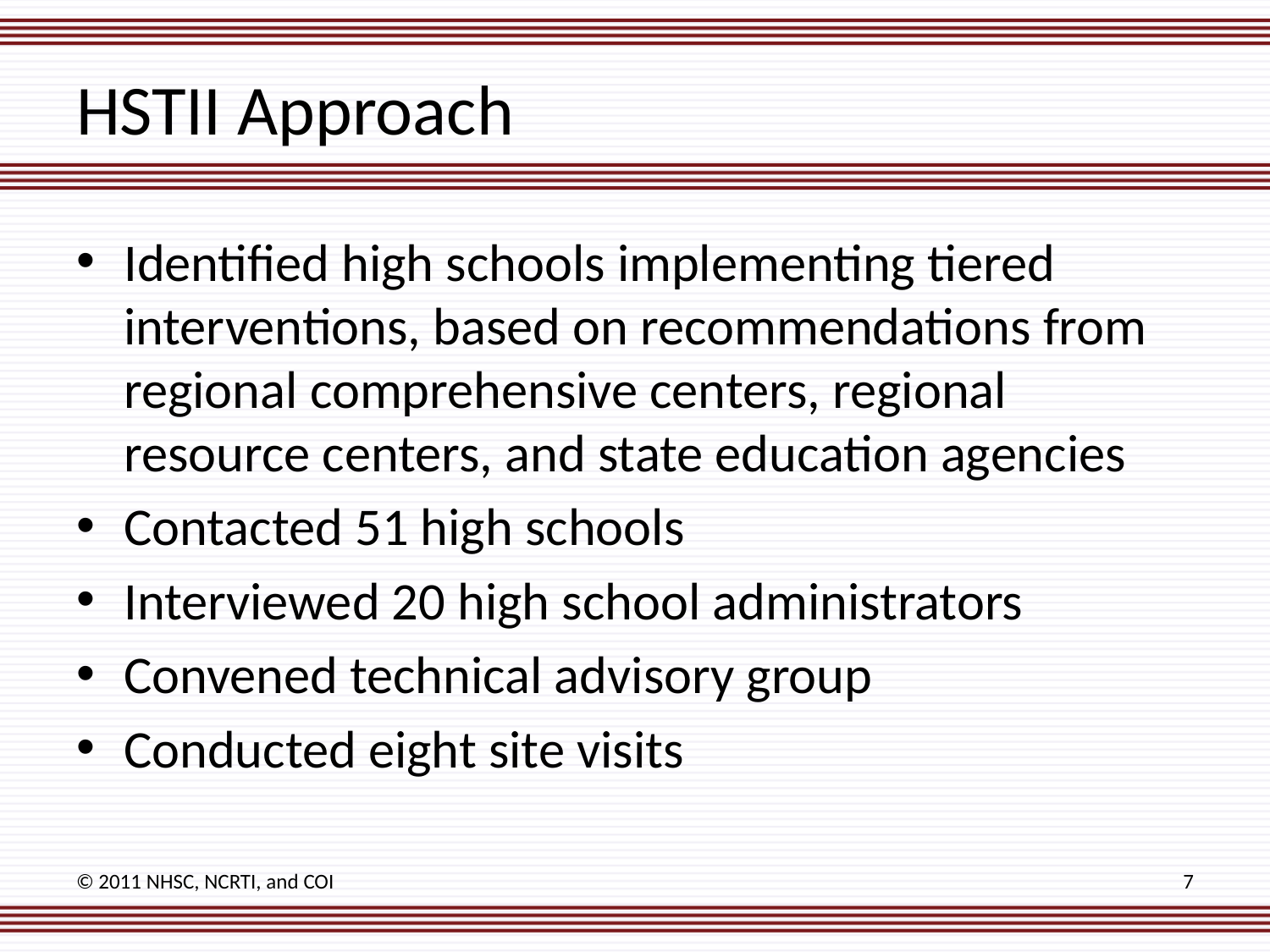

# HSTII Approach
Identified high schools implementing tiered interventions, based on recommendations from regional comprehensive centers, regional resource centers, and state education agencies
Contacted 51 high schools
Interviewed 20 high school administrators
Convened technical advisory group
Conducted eight site visits
© 2011 NHSC, NCRTI, and COI
7